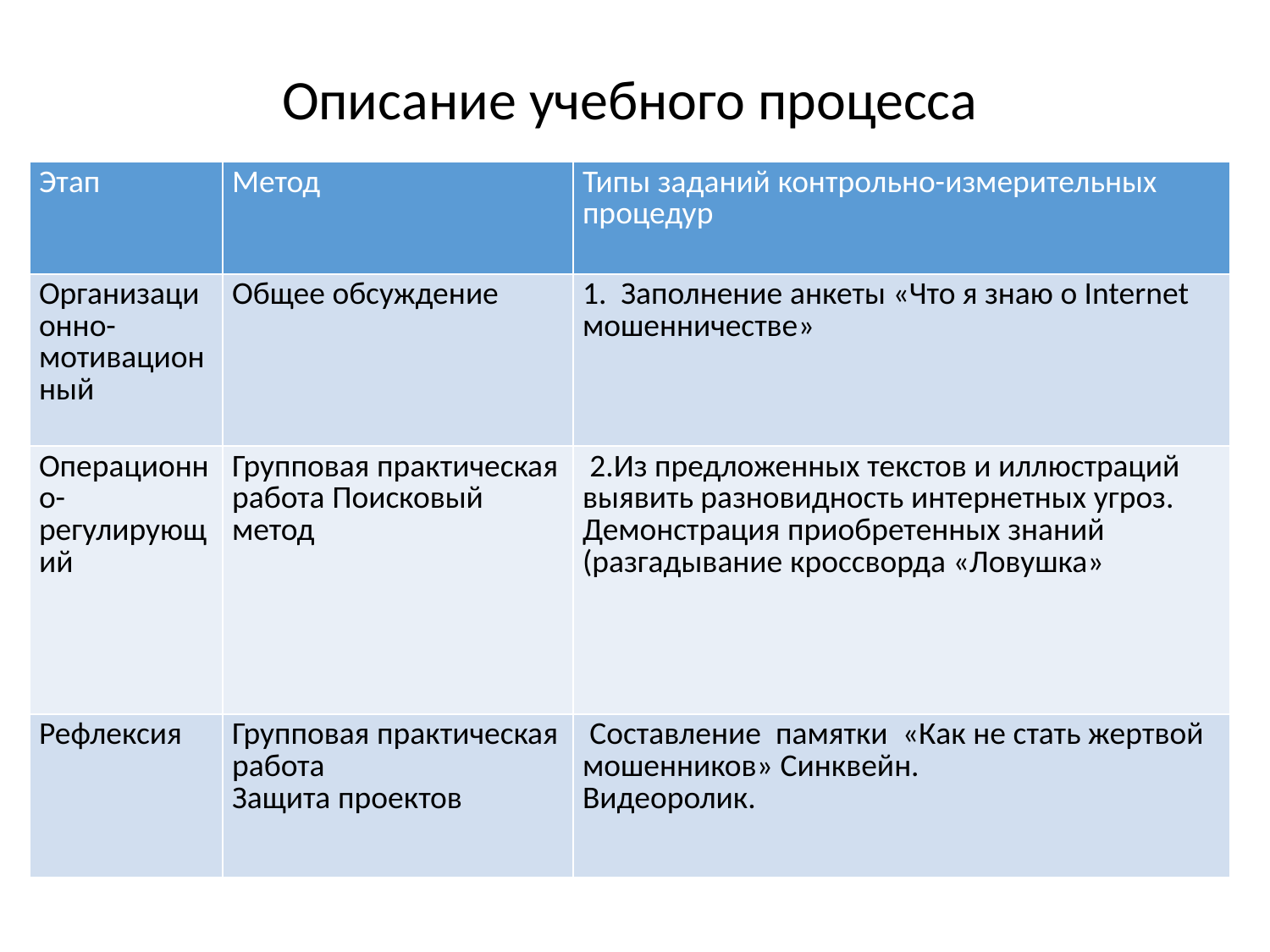

# Описание учебного процесса
| Этап | Метод | Типы заданий контрольно-измерительных процедур |
| --- | --- | --- |
| Организационно-мотивационный | Общее обсуждение | 1. Заполнение анкеты «Что я знаю о Internet мошенничестве» |
| Операционно-регулирующий | Групповая практическая работа Поисковый метод | 2.Из предложенных текстов и иллюстраций выявить разновидность интернетных угроз. Демонстрация приобретенных знаний (разгадывание кроссворда «Ловушка» |
| Рефлексия | Групповая практическая работа Защита проектов | Составление памятки «Как не стать жертвой мошенников» Синквейн. Видеоролик. |

*этап может не включать ни одного задания из контрольно-измерительных процедур и учитель может использовать комплексные задания